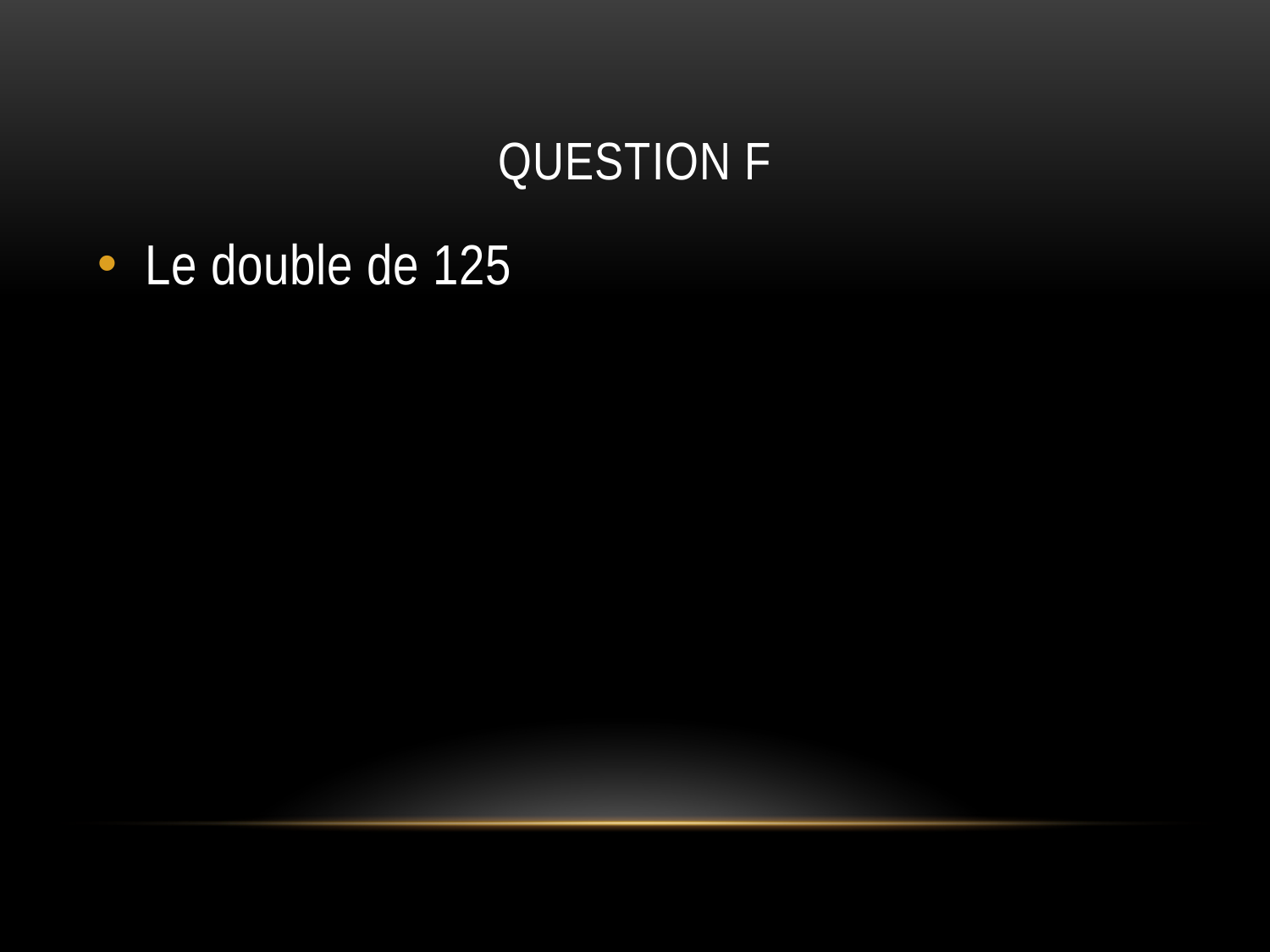

# QUESTION F
Le double de 125